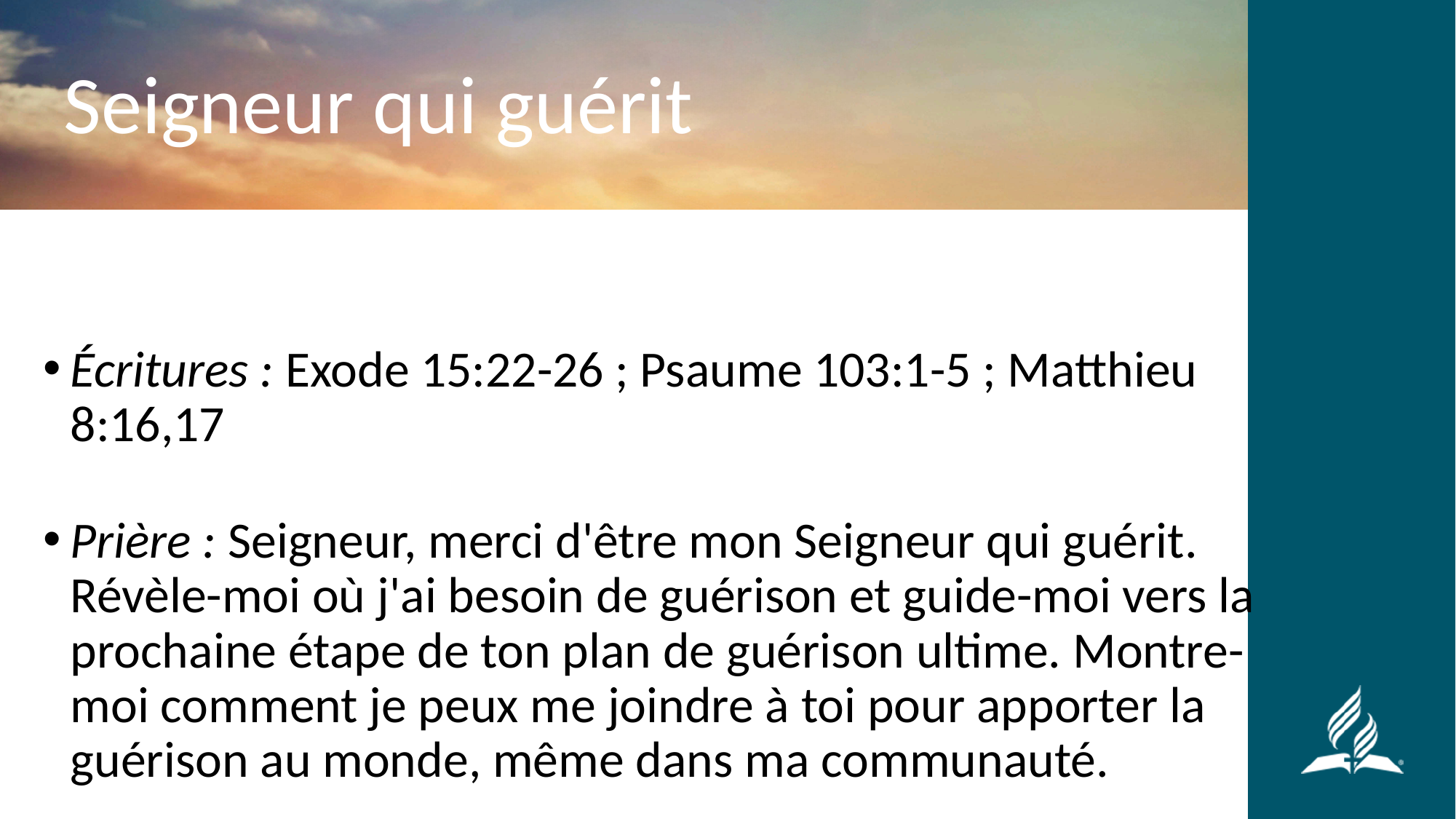

Seigneur qui guérit

Écritures : Exode 15:22-26 ; Psaume 103:1-5 ; Matthieu 8:16,17

Prière : Seigneur, merci d'être mon Seigneur qui guérit. Révèle-moi où j'ai besoin de guérison et guide-moi vers la prochaine étape de ton plan de guérison ultime. Montre-moi comment je peux me joindre à toi pour apporter la guérison au monde, même dans ma communauté.